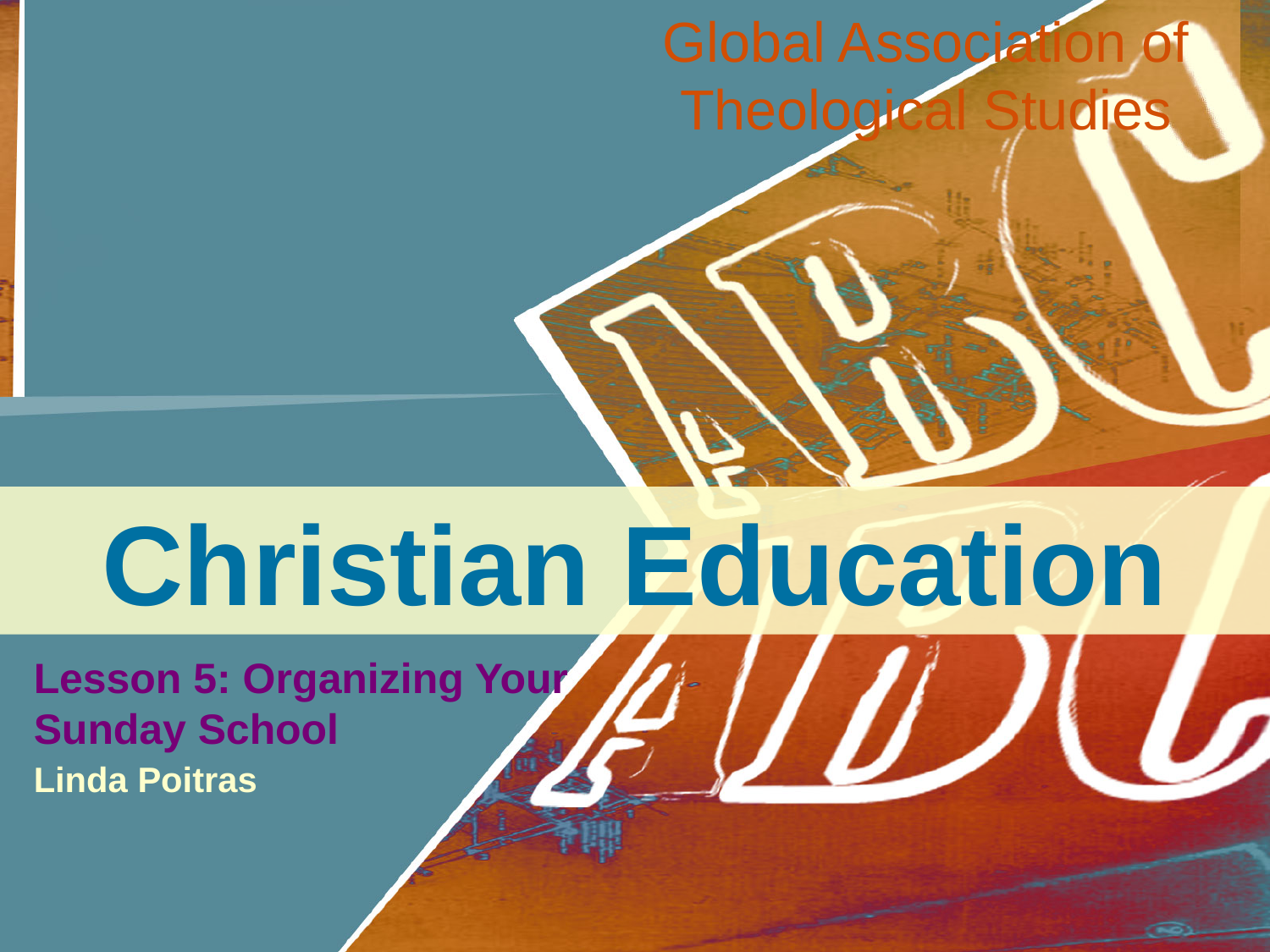

Global Association of Theological Studies
Christian Education
Lesson 5: Organizing Your Sunday School
Linda Poitras